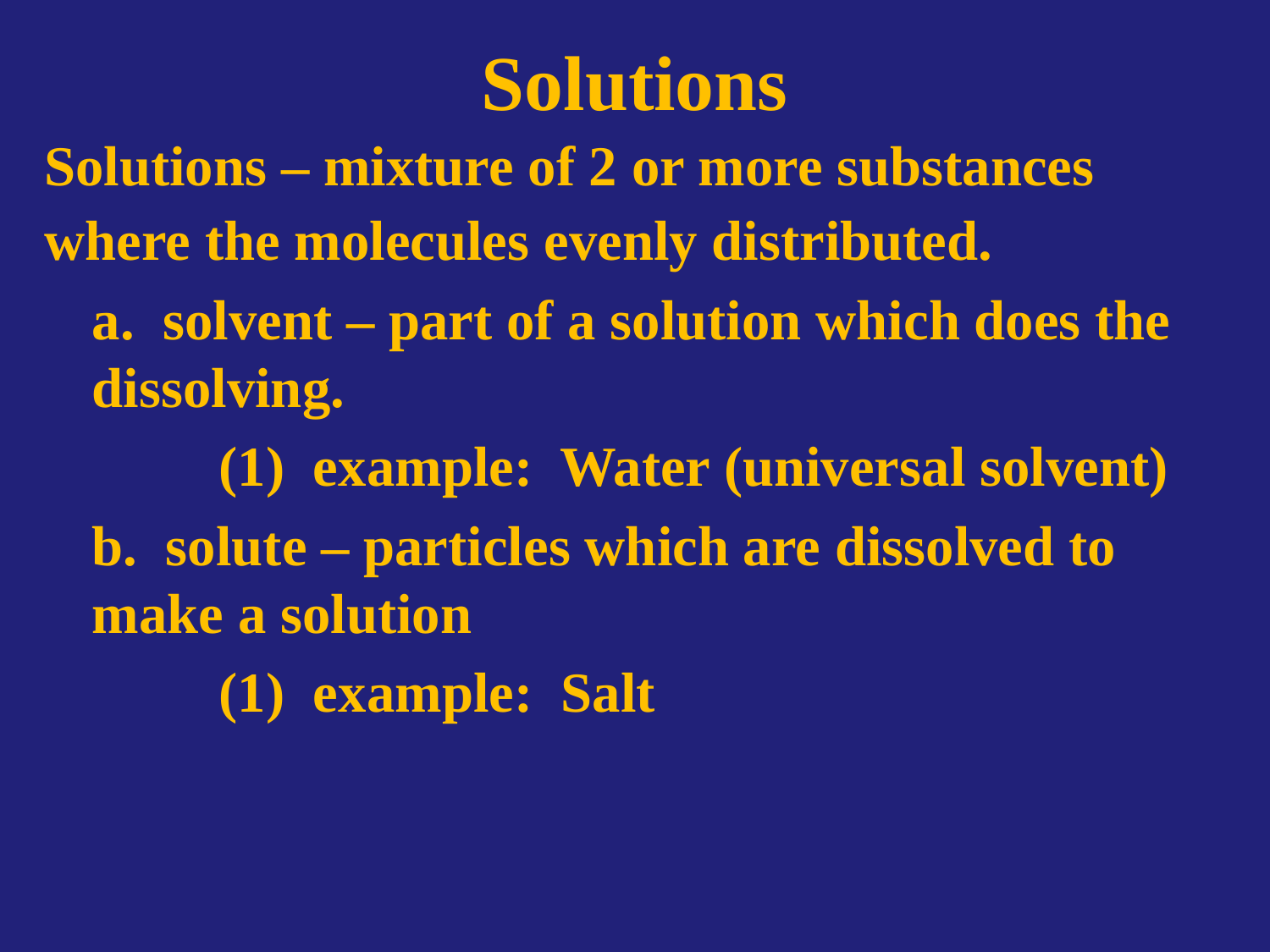

# Solutions
Solutions – mixture of 2 or more substances where the molecules evenly distributed.
	a.  solvent – part of a solution which does the dissolving.
		(1)  example:  Water (universal solvent)
	b.  solute – particles which are dissolved to make a solution
		(1)  example:  Salt